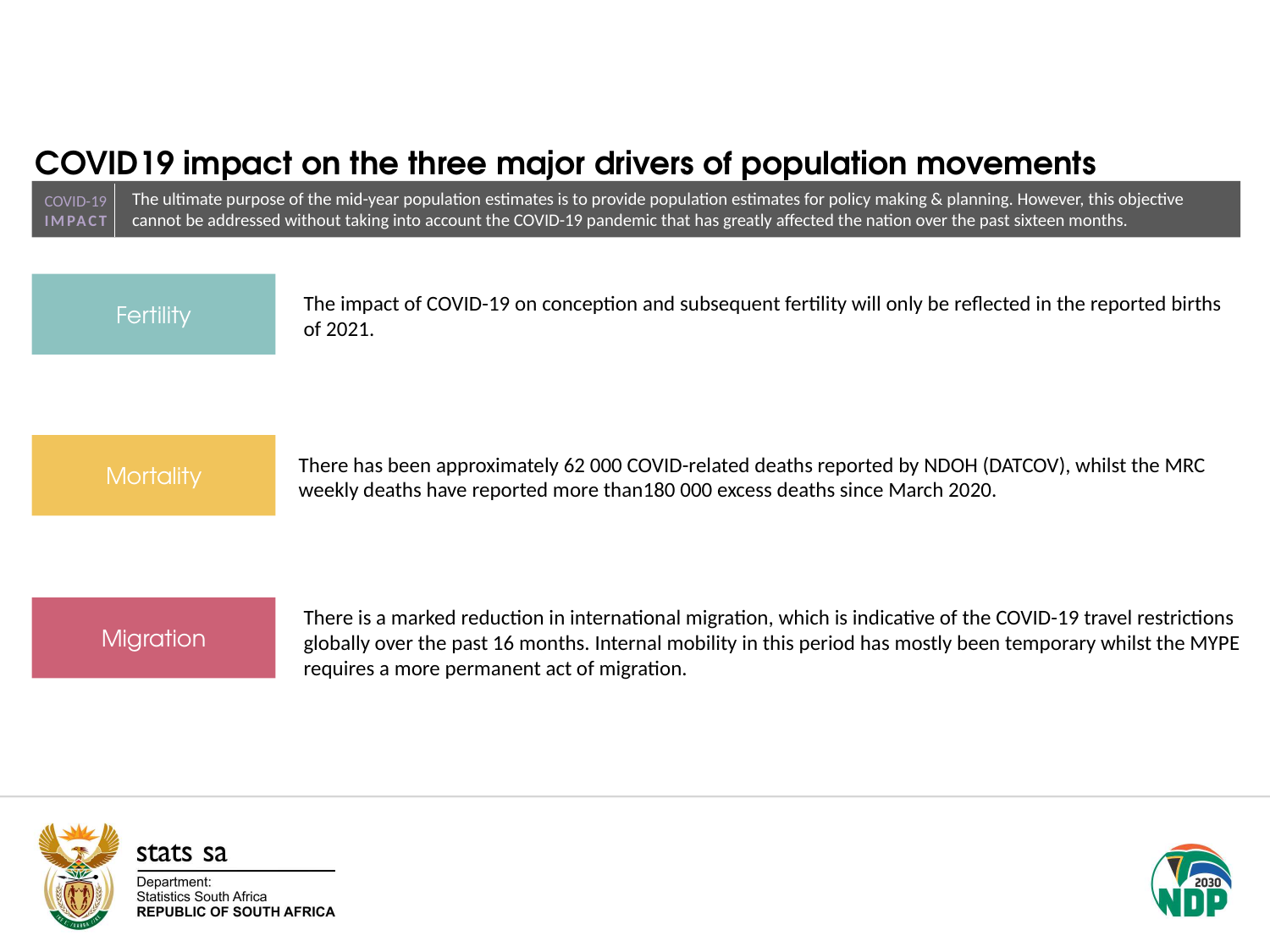

COVID19 impact on the three major drivers of population movements

The ultimate purpose of the mid-year population estimates is to provide population estimates for policy making & planning. However, this objective cannot be addressed without taking into account the COVID-19 pandemic that has greatly affected the nation over the past sixteen months.

COVID-19
IMPACT

Fertility
The impact of COVID-19 on conception and subsequent fertility will only be reflected in the reported births of 2021.

Mortality
There has been approximately 62 000 COVID-related deaths reported by NDOH (DATCOV), whilst the MRC weekly deaths have reported more than180 000 excess deaths since March 2020.

Migration
There is a marked reduction in international migration, which is indicative of the COVID-19 travel restrictions globally over the past 16 months. Internal mobility in this period has mostly been temporary whilst the MYPE requires a more permanent act of migration.